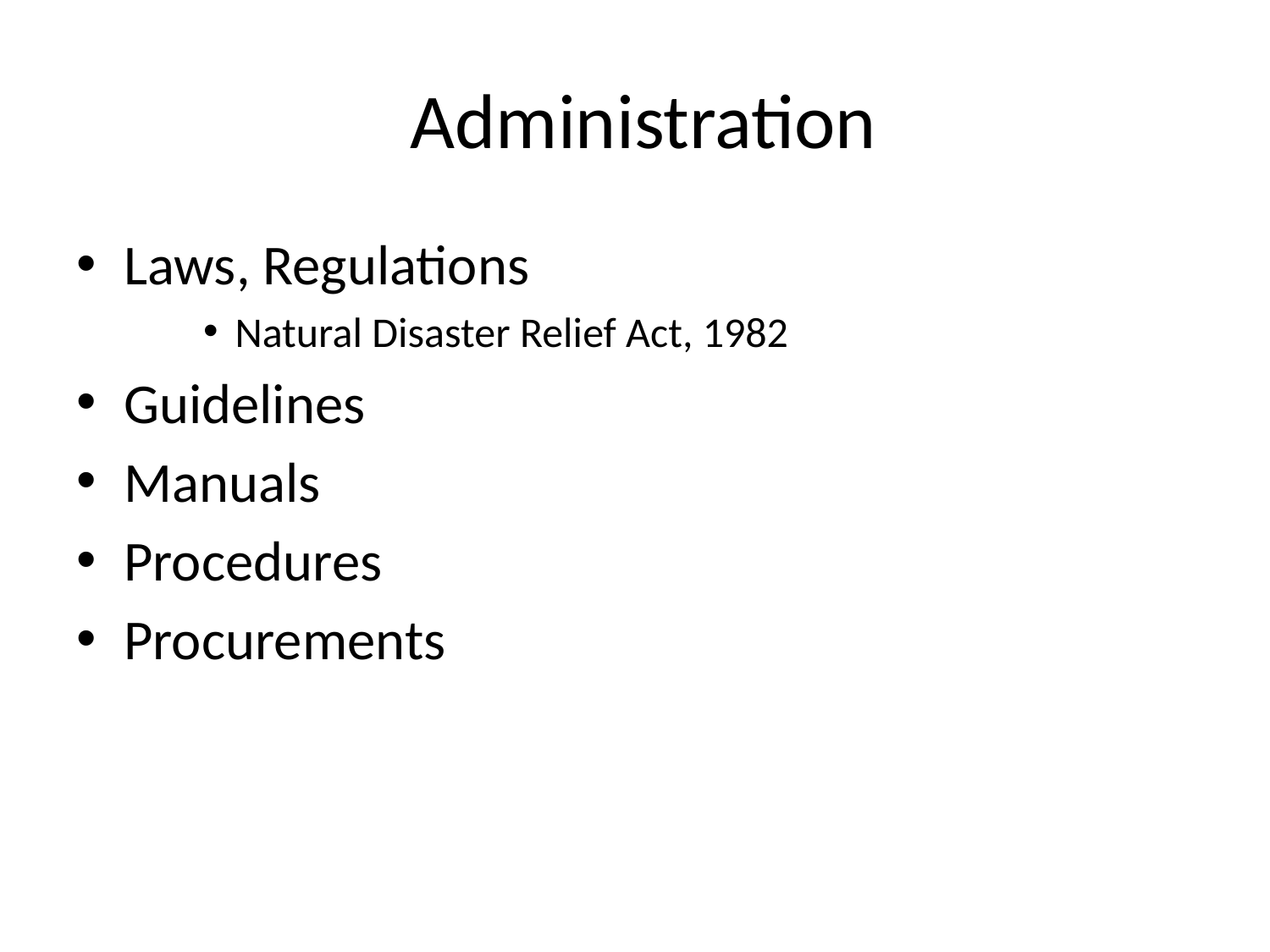

# Administration
Laws, Regulations
Natural Disaster Relief Act, 1982
Guidelines
Manuals
Procedures
Procurements